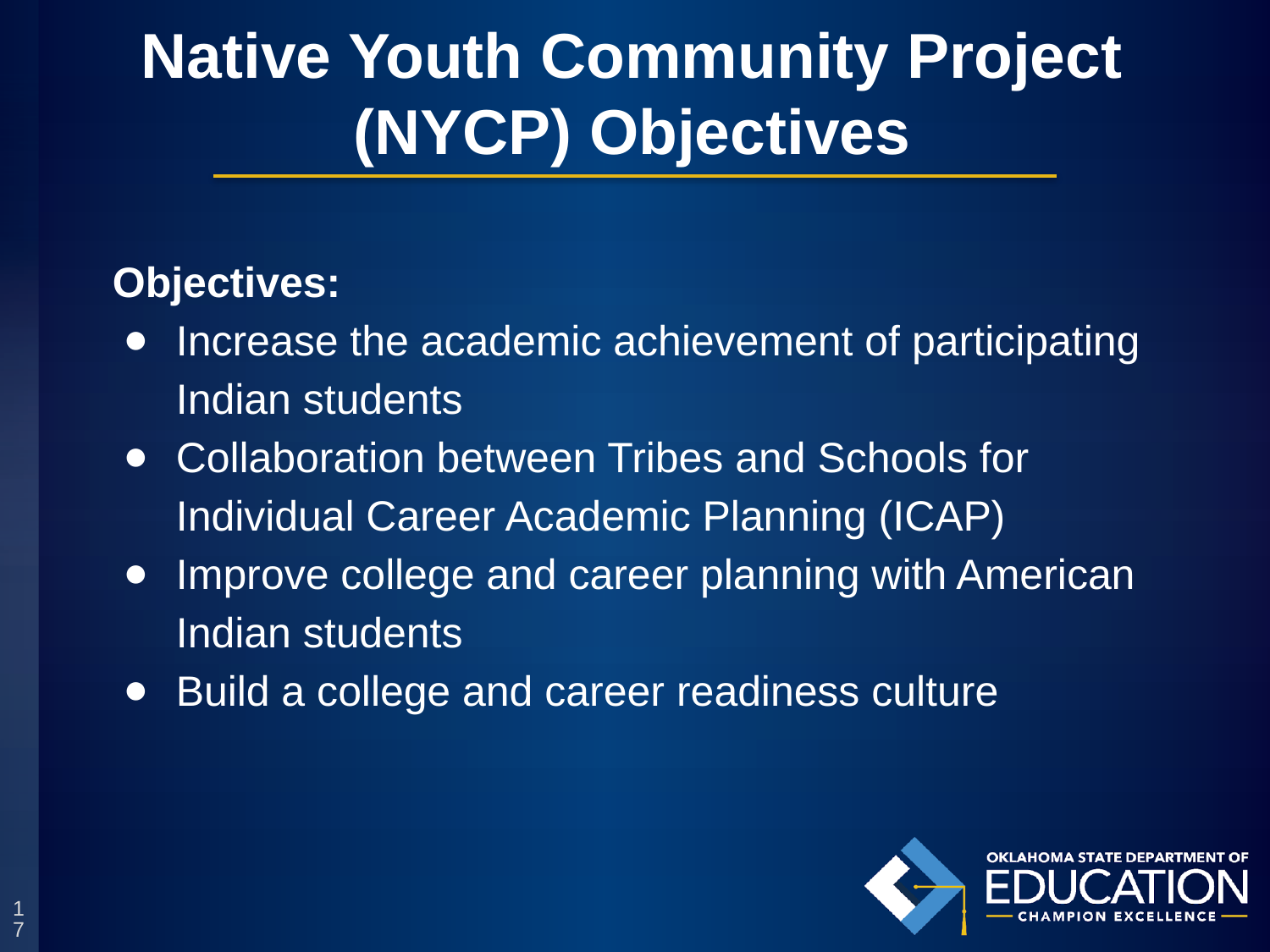

# Native Youth Community Project (NYCP) Objectives
Objectives:
Increase the academic achievement of participating Indian students
Collaboration between Tribes and Schools for Individual Career Academic Planning (ICAP)
Improve college and career planning with American Indian students
Build a college and career readiness culture
17